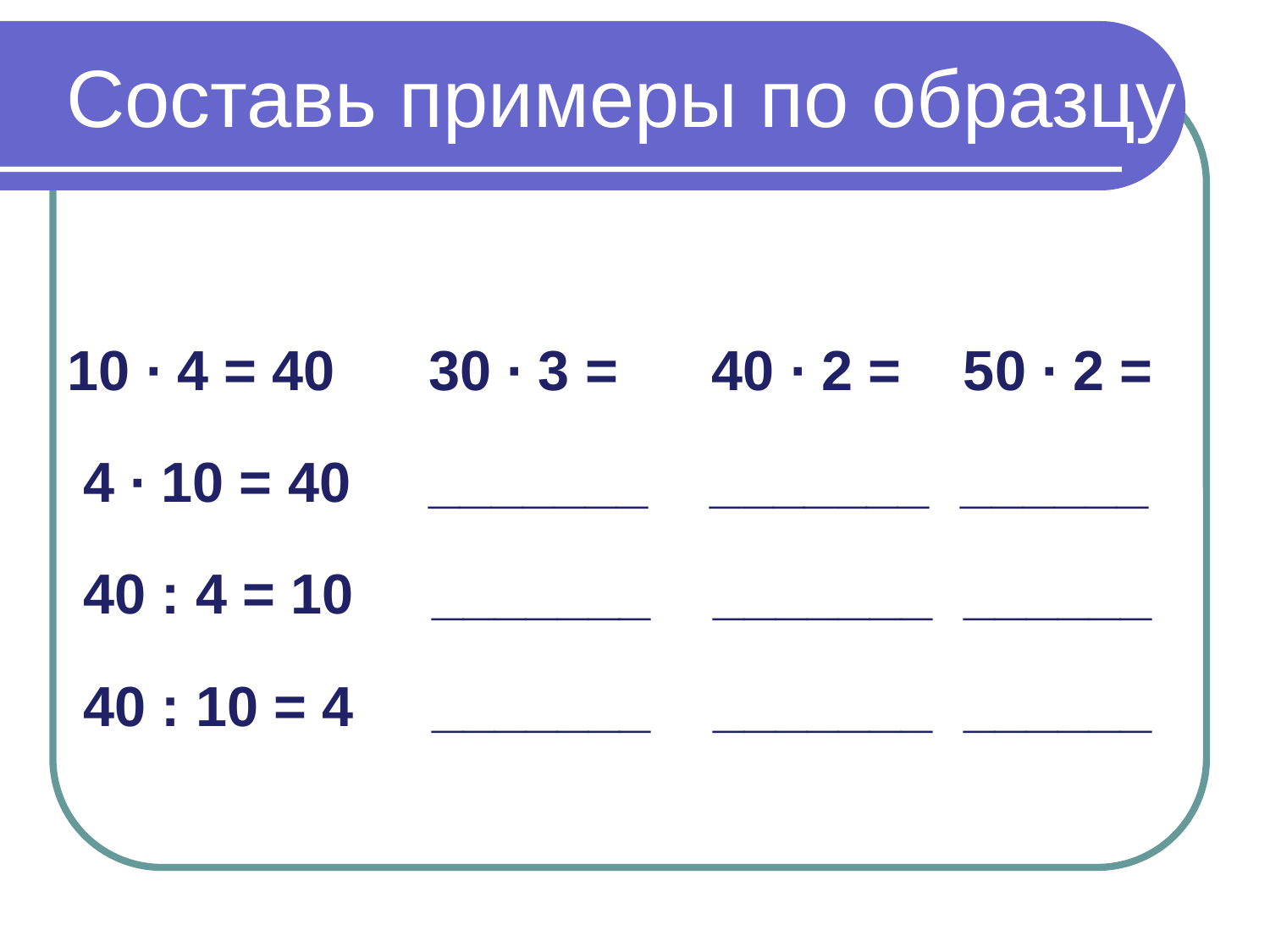

Составь примеры по образцу
10 ∙ 4 = 40      30 ∙ 3 =      40 ∙ 2 =    50 ∙ 2 =
 4 ∙ 10 = 40     _______    _______  ______
 40 : 4 = 10     _______    _______  ______
 40 : 10 = 4     _______    _______  ______